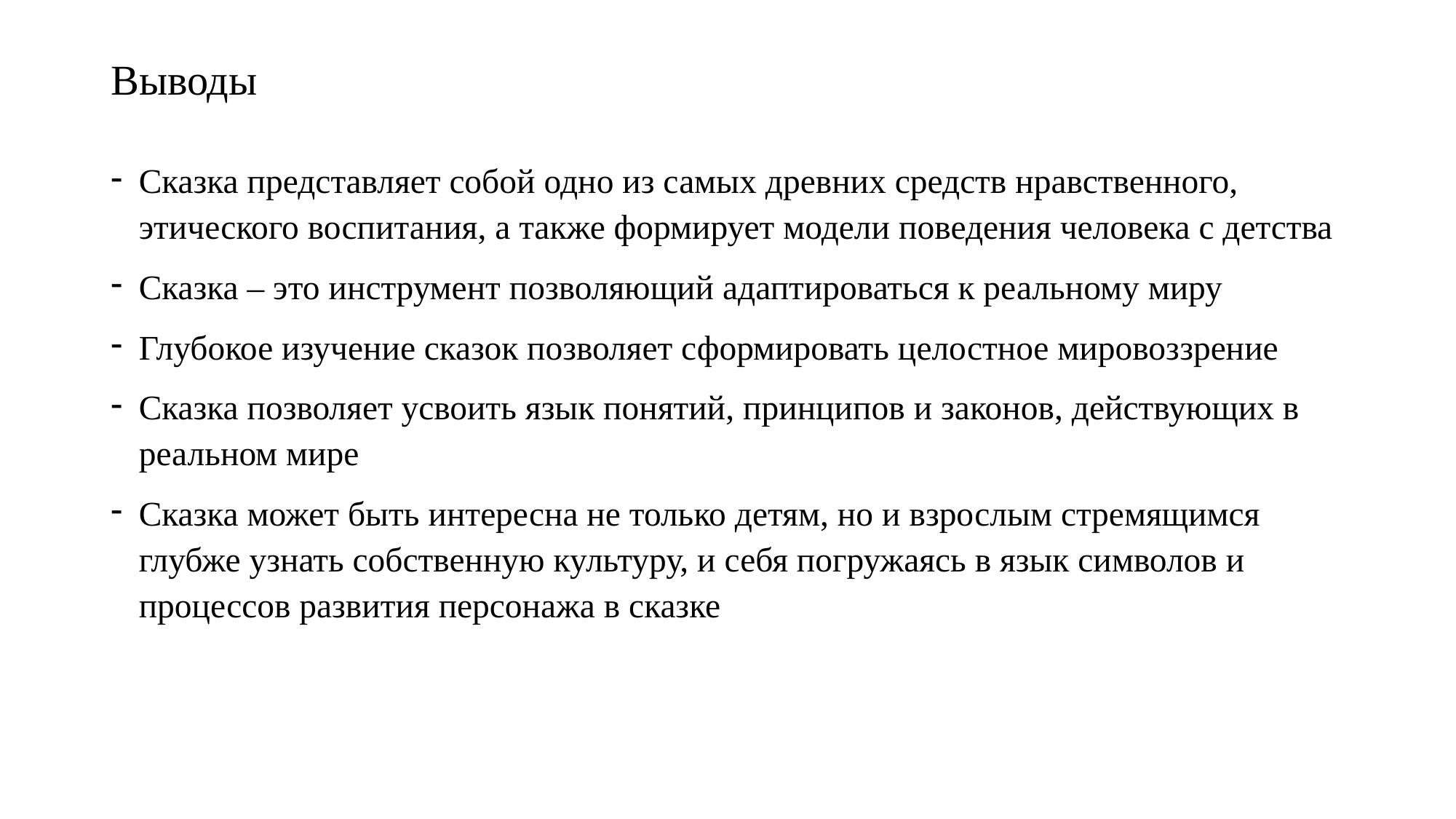

# Выводы
Сказка представляет собой одно из самых древних средств нравственного, этического воспитания, а также формирует модели поведения человека с детства
Сказка – это инструмент позволяющий адаптироваться к реальному миру
Глубокое изучение сказок позволяет сформировать целостное мировоззрение
Сказка позволяет усвоить язык понятий, принципов и законов, действующих в реальном мире
Сказка может быть интересна не только детям, но и взрослым стремящимся глубже узнать собственную культуру, и себя погружаясь в язык символов и процессов развития персонажа в сказке